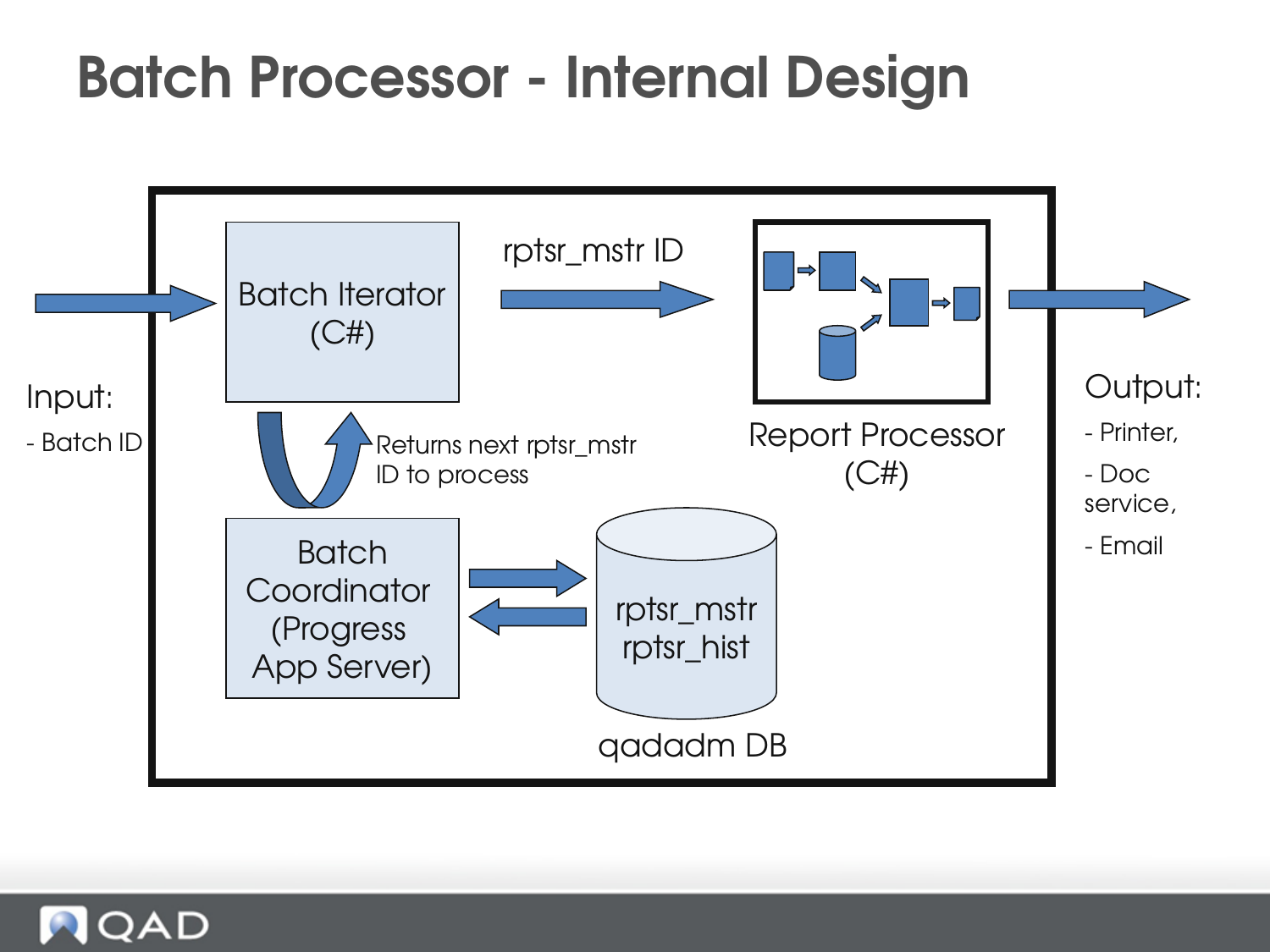

# Batch Processor - Internal Design

Batch Iterator
(C#)

rptsr_mstr ID

Output:
- Printer,
- Doc service,
- Email
Input:
- Batch ID
Report Processor (C#)

Returns next rptsr_mstr ID to process
rptsr_mstr
rptsr_hist
Batch
Coordinator
(Progress
App Server)

qadadm DB